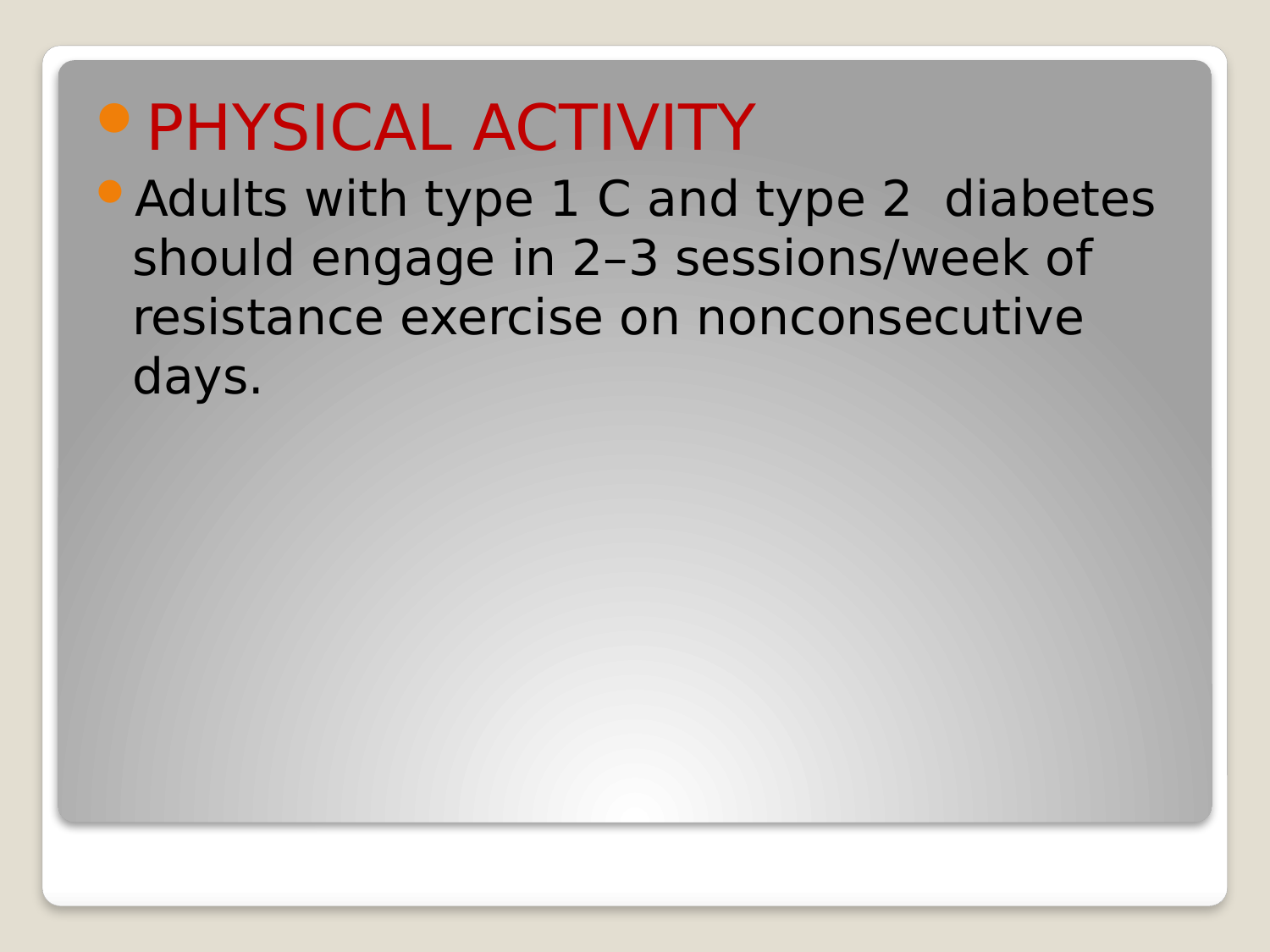

PHYSICAL ACTIVITY
Adults with type 1 C and type 2  diabetes should engage in 2–3 sessions/week of resistance exercise on nonconsecutive days.